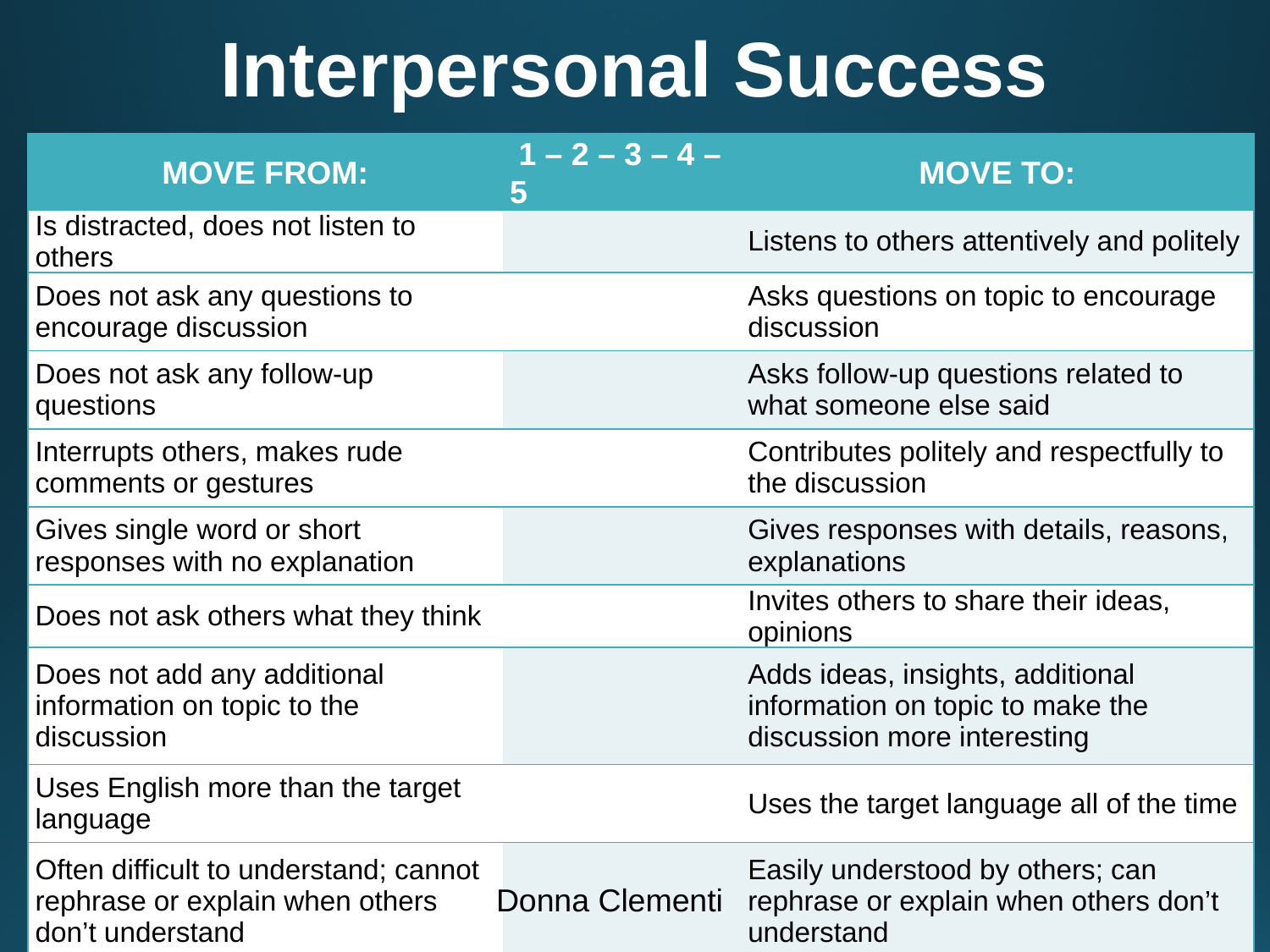

# Interpersonal Success
| MOVE FROM: | 1 – 2 – 3 – 4 – 5 | MOVE TO: |
| --- | --- | --- |
| Is distracted, does not listen to others |  | Listens to others attentively and politely |
| Does not ask any questions to encourage discussion |  | Asks questions on topic to encourage discussion |
| Does not ask any follow-up questions |  | Asks follow-up questions related to what someone else said |
| Interrupts others, makes rude comments or gestures |  | Contributes politely and respectfully to the discussion |
| Gives single word or short responses with no explanation |  | Gives responses with details, reasons, explanations |
| Does not ask others what they think |  | Invites others to share their ideas, opinions |
| Does not add any additional information on topic to the discussion |  | Adds ideas, insights, additional information on topic to make the discussion more interesting |
| Uses English more than the target language |  | Uses the target language all of the time |
| Often difficult to understand; cannot rephrase or explain when others don’t understand |  | Easily understood by others; can rephrase or explain when others don’t understand |

Donna Clementi
Laura Terrill
66